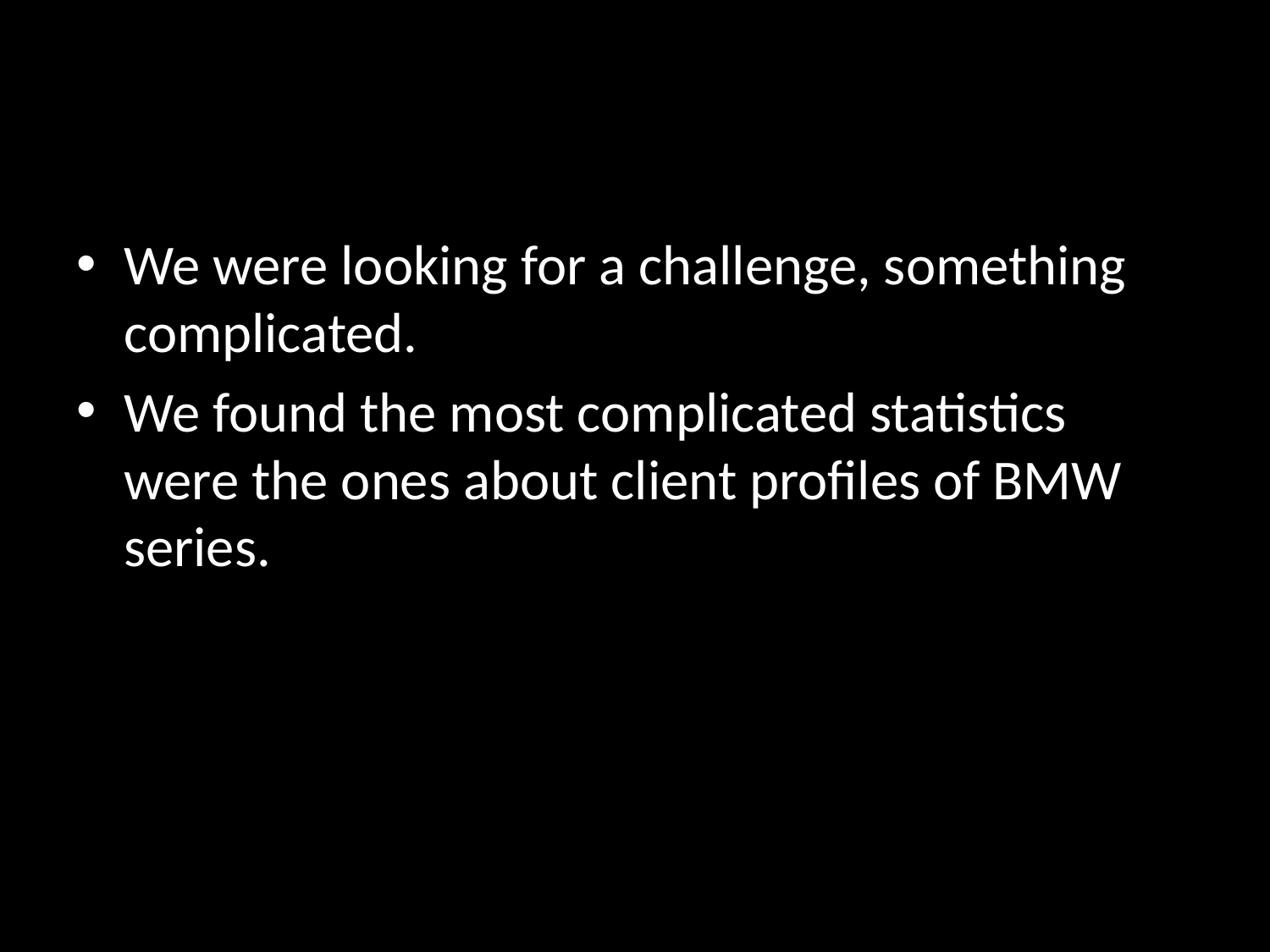

We were looking for a challenge, something complicated.
We found the most complicated statistics were the ones about client profiles of BMW series.